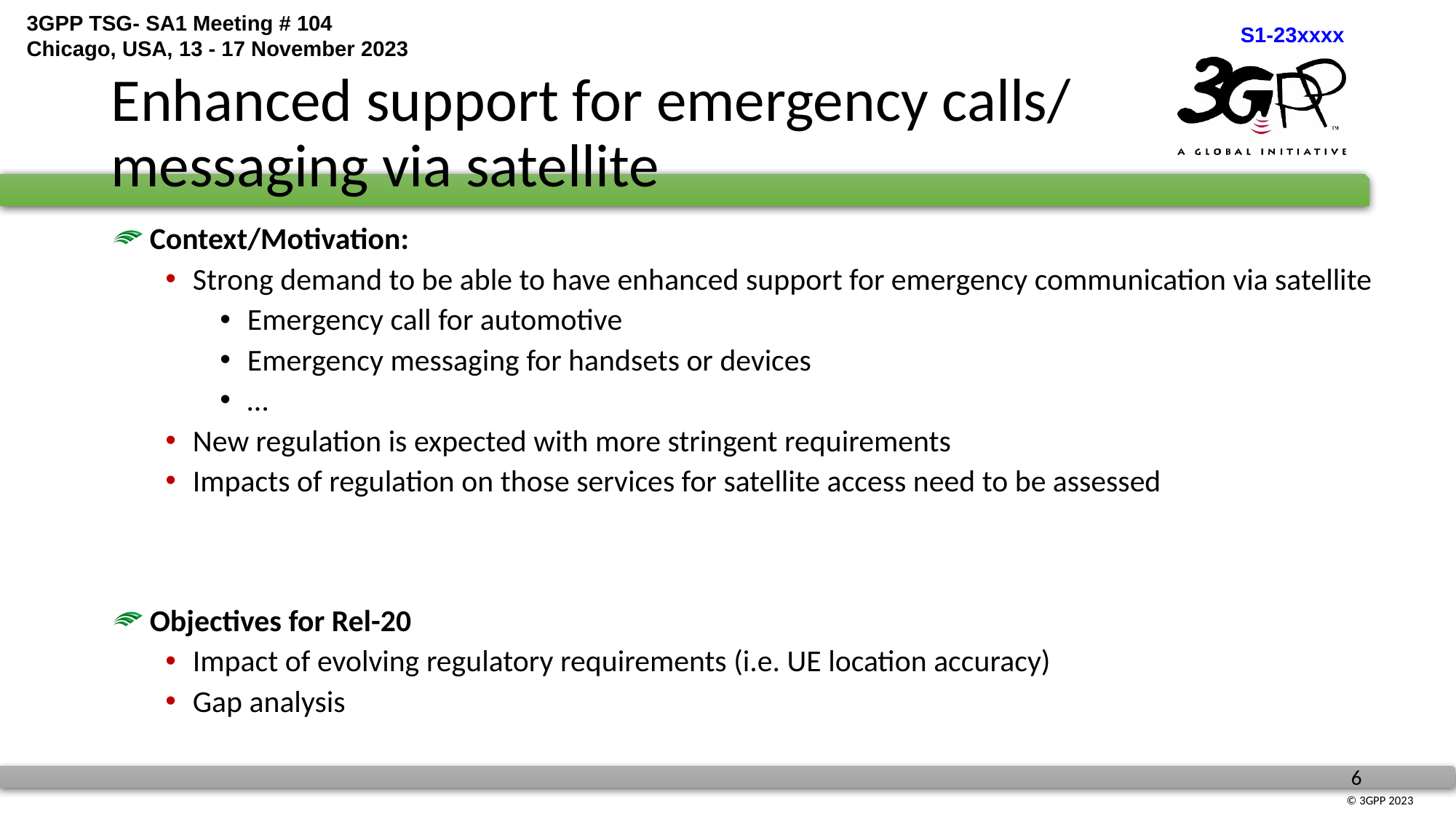

# Enhanced support for emergency calls/ messaging via satellite
 Context/Motivation:
Strong demand to be able to have enhanced support for emergency communication via satellite
Emergency call for automotive
Emergency messaging for handsets or devices
…
New regulation is expected with more stringent requirements
Impacts of regulation on those services for satellite access need to be assessed

 Objectives for Rel-20
Impact of evolving regulatory requirements (i.e. UE location accuracy)
Gap analysis